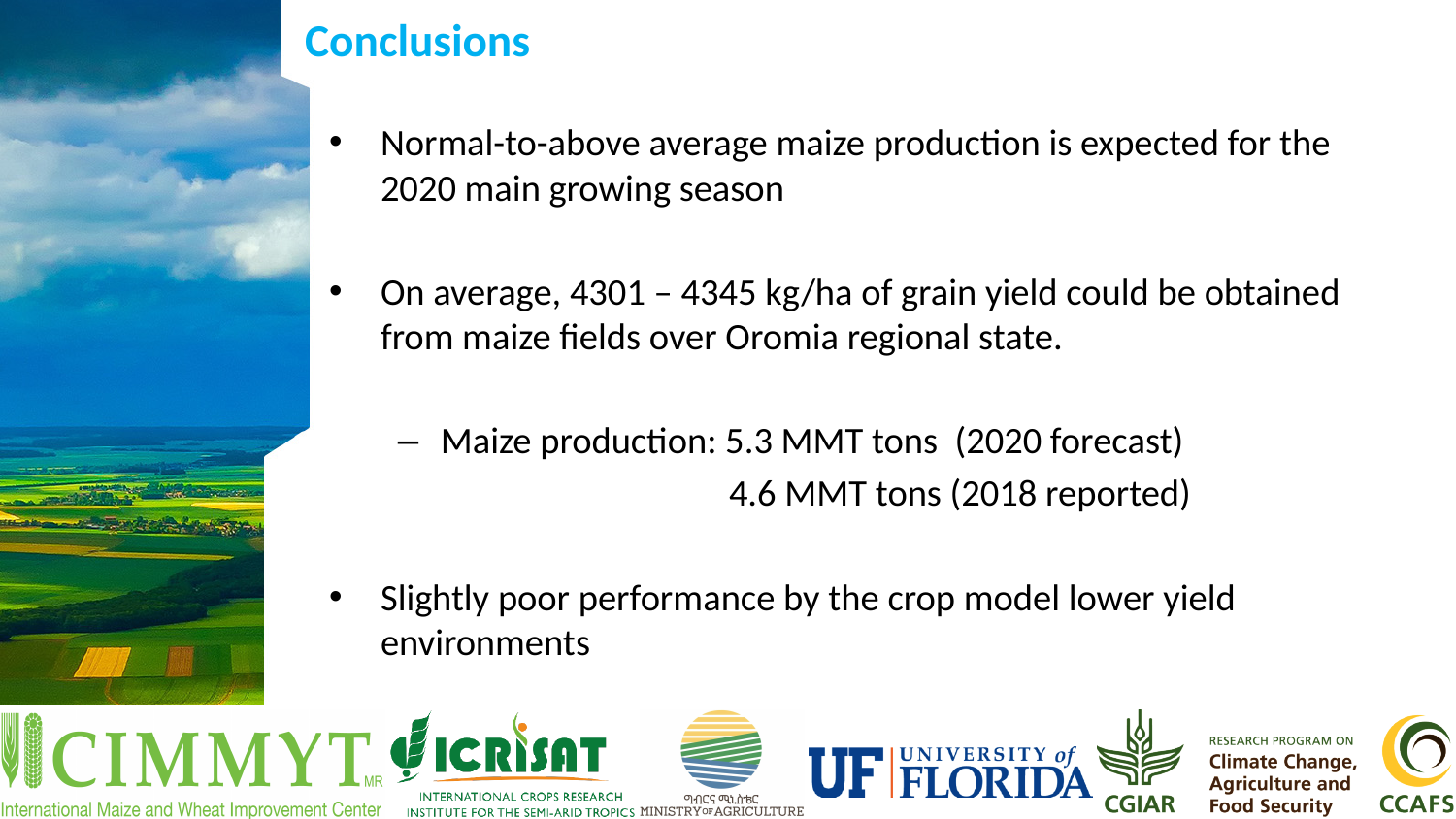

# Conclusions
Normal-to-above average maize production is expected for the  2020 main growing season

On average, 4301 – 4345 kg/ha of grain yield could be obtained from maize fields over Oromia regional state.

Maize production: 5.3 MMT tons  (2020 forecast)
                                       4.6 MMT tons (2018 reported)

Slightly poor performance by the crop model lower yield environments